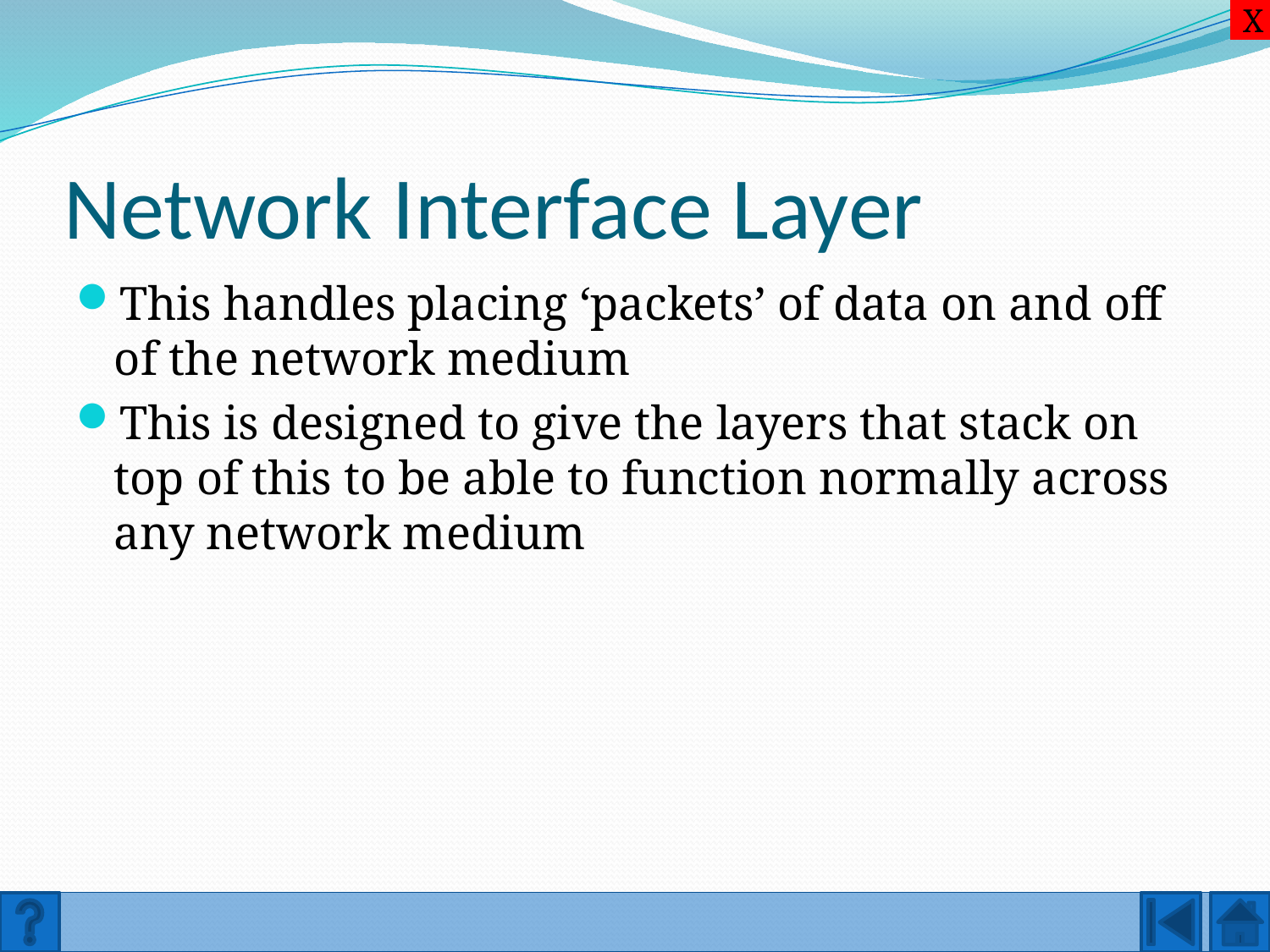

X
# Network Interface Layer
This handles placing ‘packets’ of data on and off of the network medium
This is designed to give the layers that stack on top of this to be able to function normally across any network medium